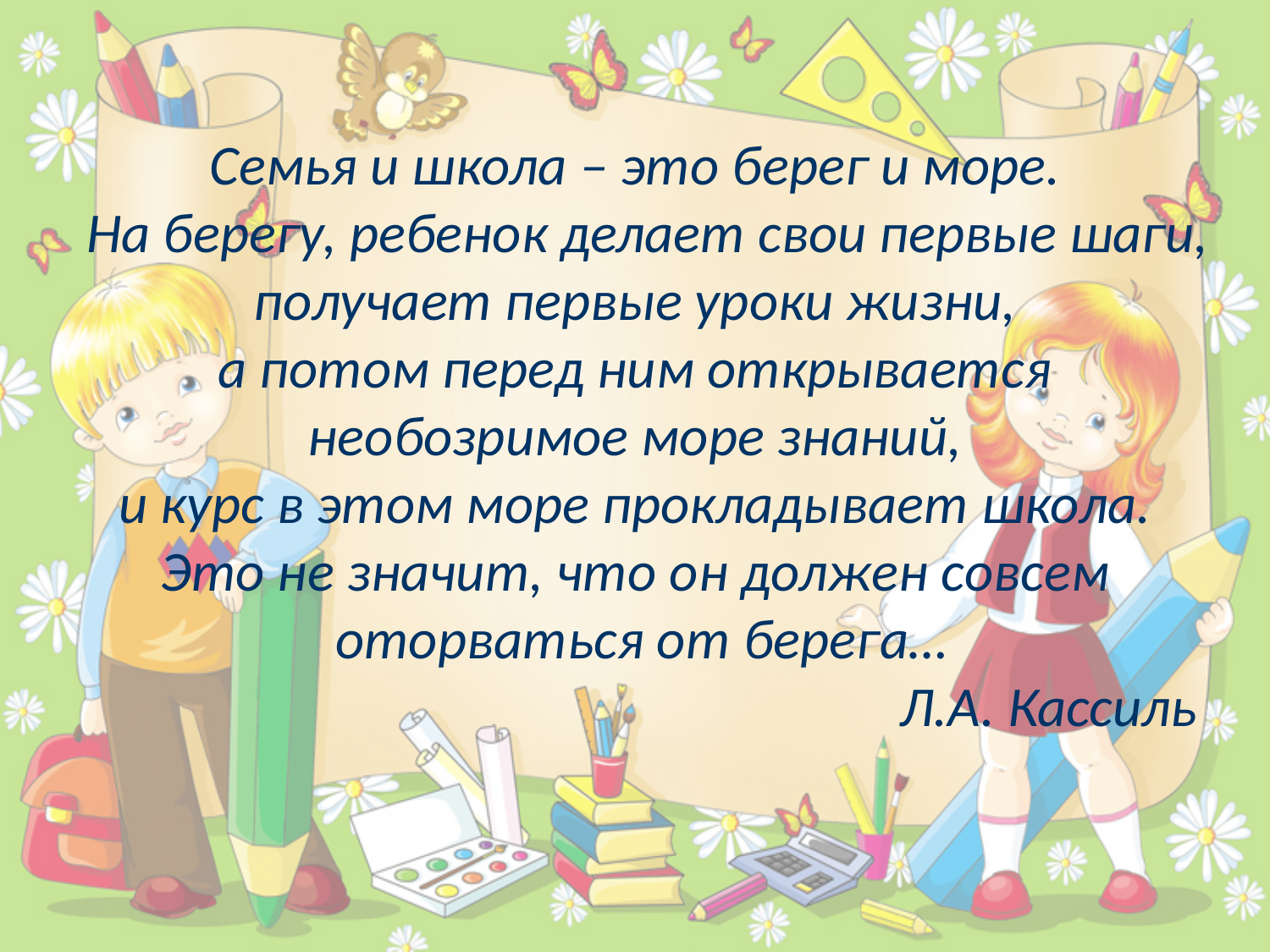

Семья и школа – это берег и море.
   На берегу, ребенок делает свои первые шаги,
получает первые уроки жизни,
 а потом перед ним открывается
необозримое море знаний,
 и курс в этом море прокладывает школа.
Это не значит, что он должен совсем
 оторваться от берега…
                                                                 Л.А. Кассиль